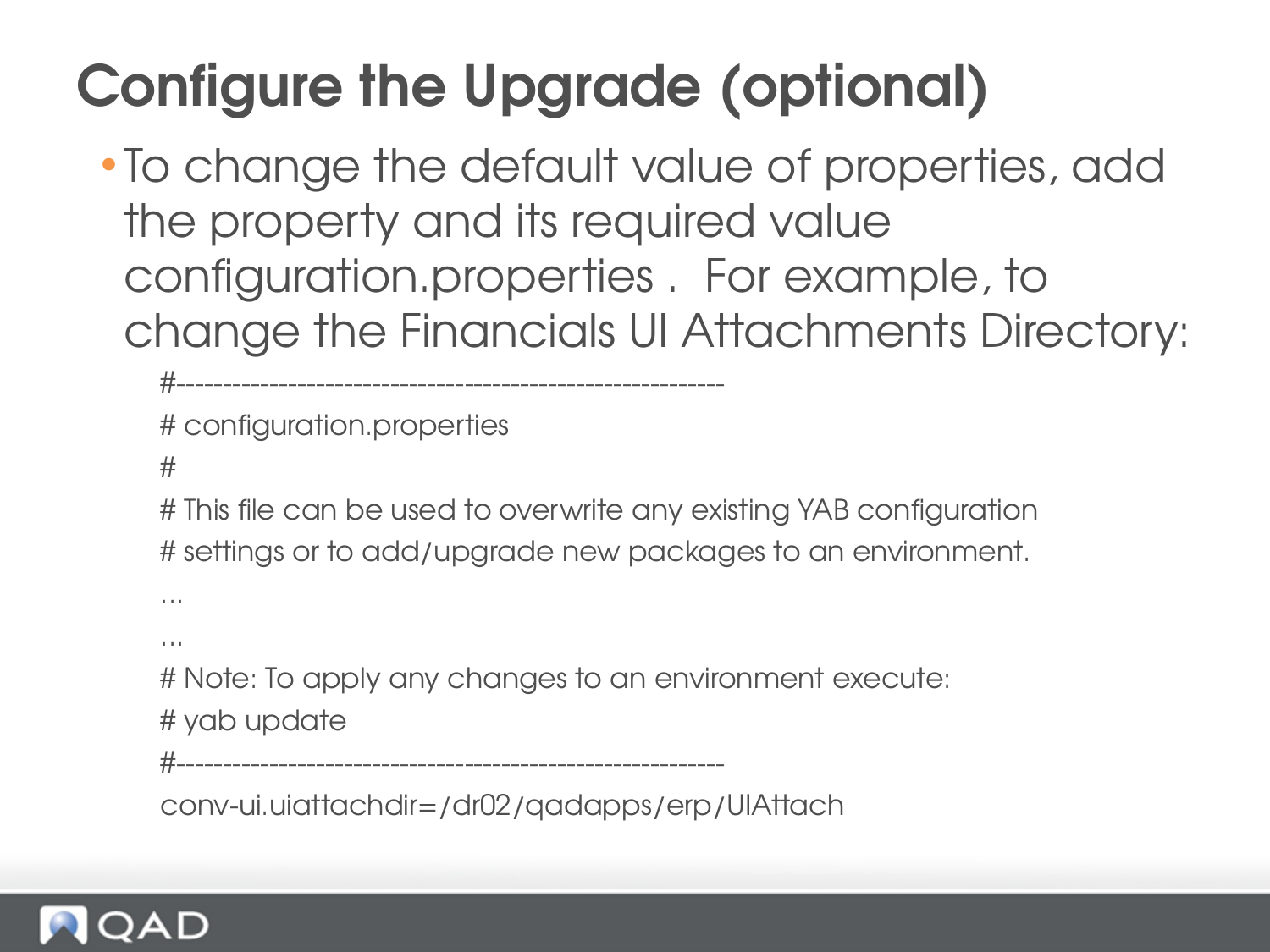

# Configure the Upgrade (optional)
To change the default value of properties, add the property and its required value configuration.properties .  For example, to change the Financials UI Attachments Directory:
#-----------------------------------------------------------
# configuration.properties
#
# This file can be used to overwrite any existing YAB configuration
# settings or to add/upgrade new packages to an environment.
...
...
# Note: To apply any changes to an environment execute:
# yab update
#-----------------------------------------------------------
conv-ui.uiattachdir=/dr02/qadapps/erp/UIAttach